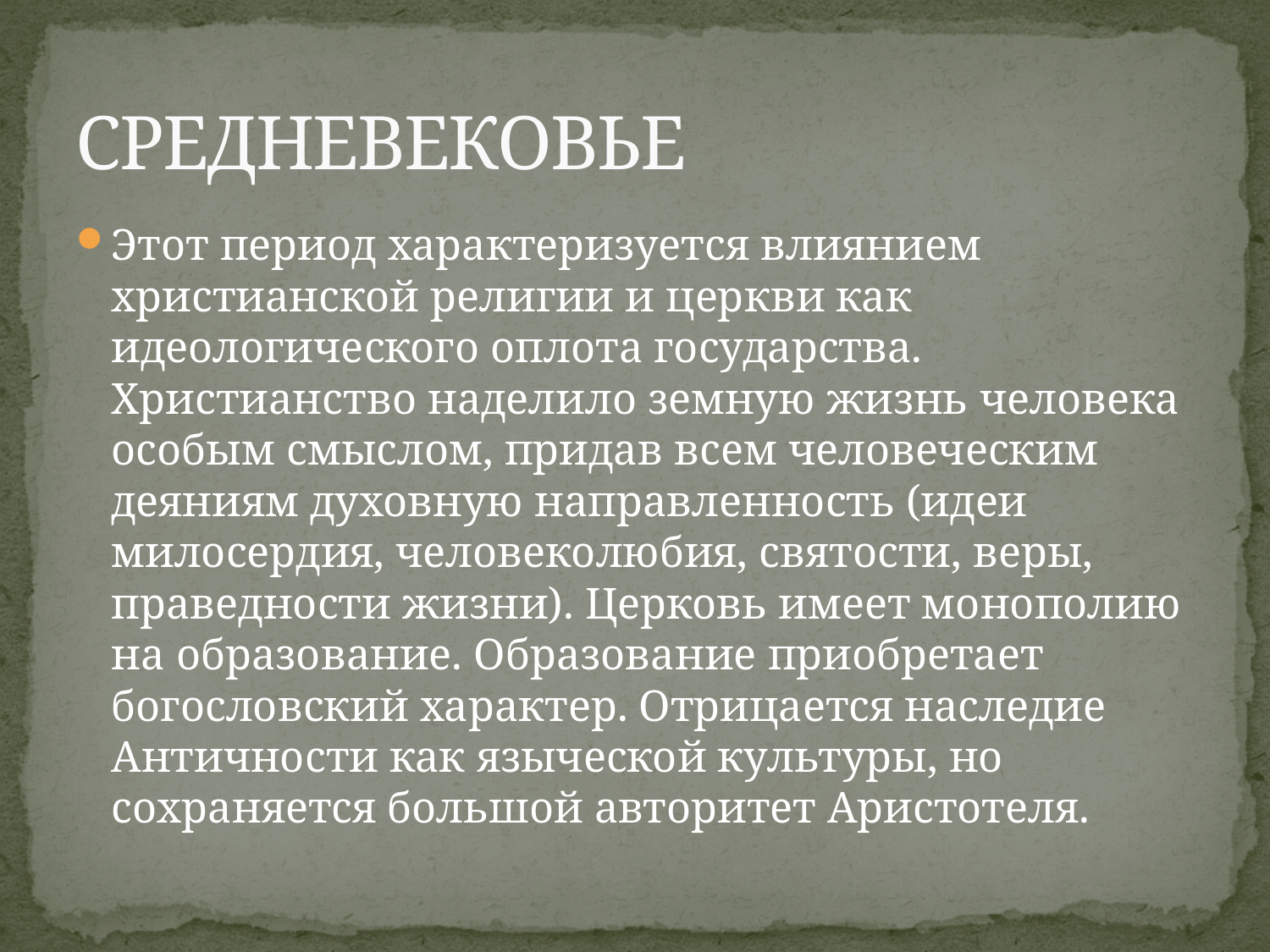

# СРЕДНЕВЕКОВЬЕ
Этот период характеризуется влиянием христианской религии и церкви как идеологического оплота государства. Христианство наделило земную жизнь человека особым смыслом, придав всем человеческим деяниям духовную направленность (идеи милосердия, человеколюбия, святости, веры, праведности жизни). Церковь имеет монополию на образование. Образование приобретает богословский характер. Отрицается наследие Античности как языческой культуры, но сохраняется большой авторитет Аристотеля.